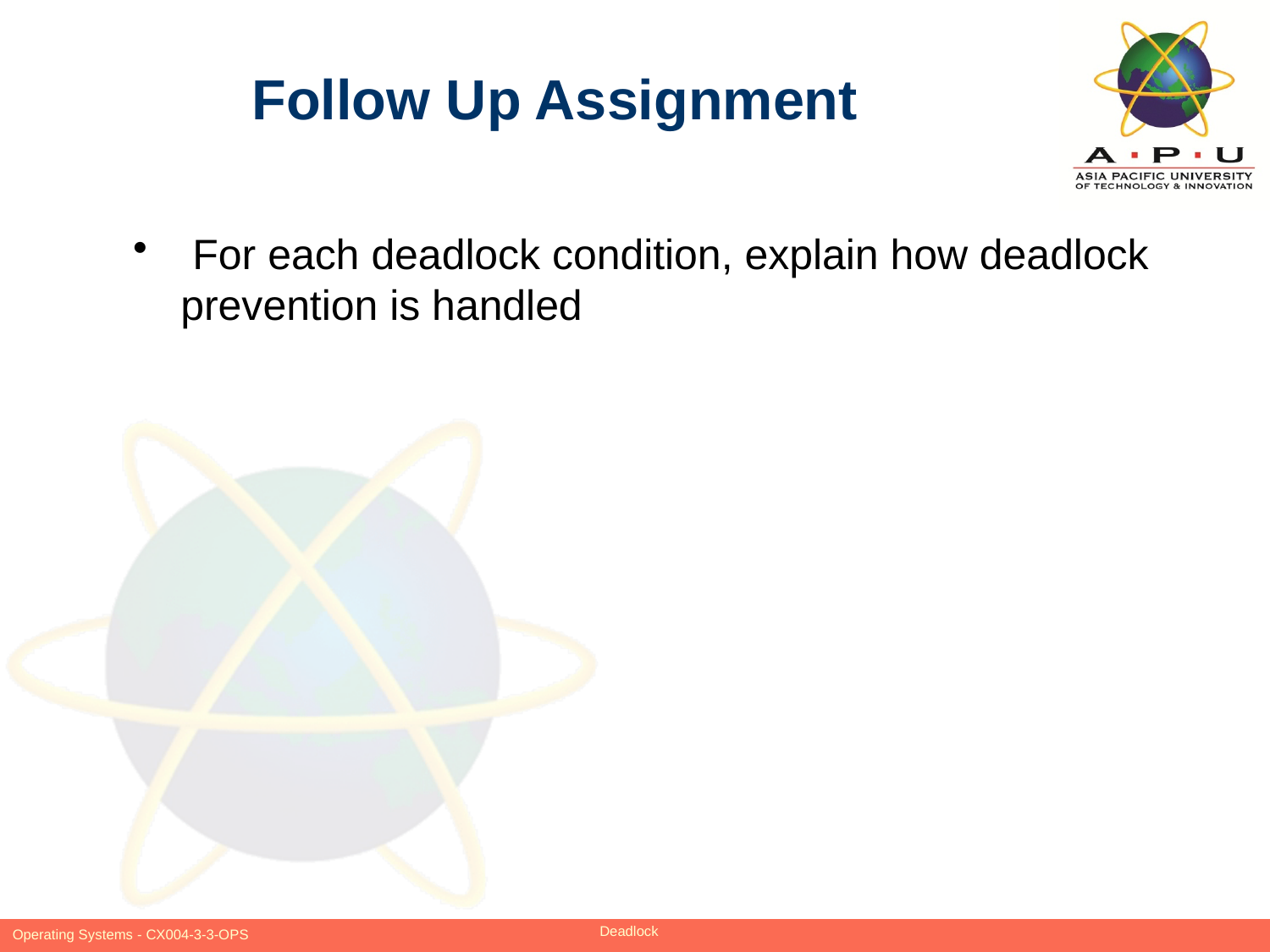

Follow Up Assignment

 For each deadlock condition, explain how deadlock prevention is handled

Slide 15 of 18